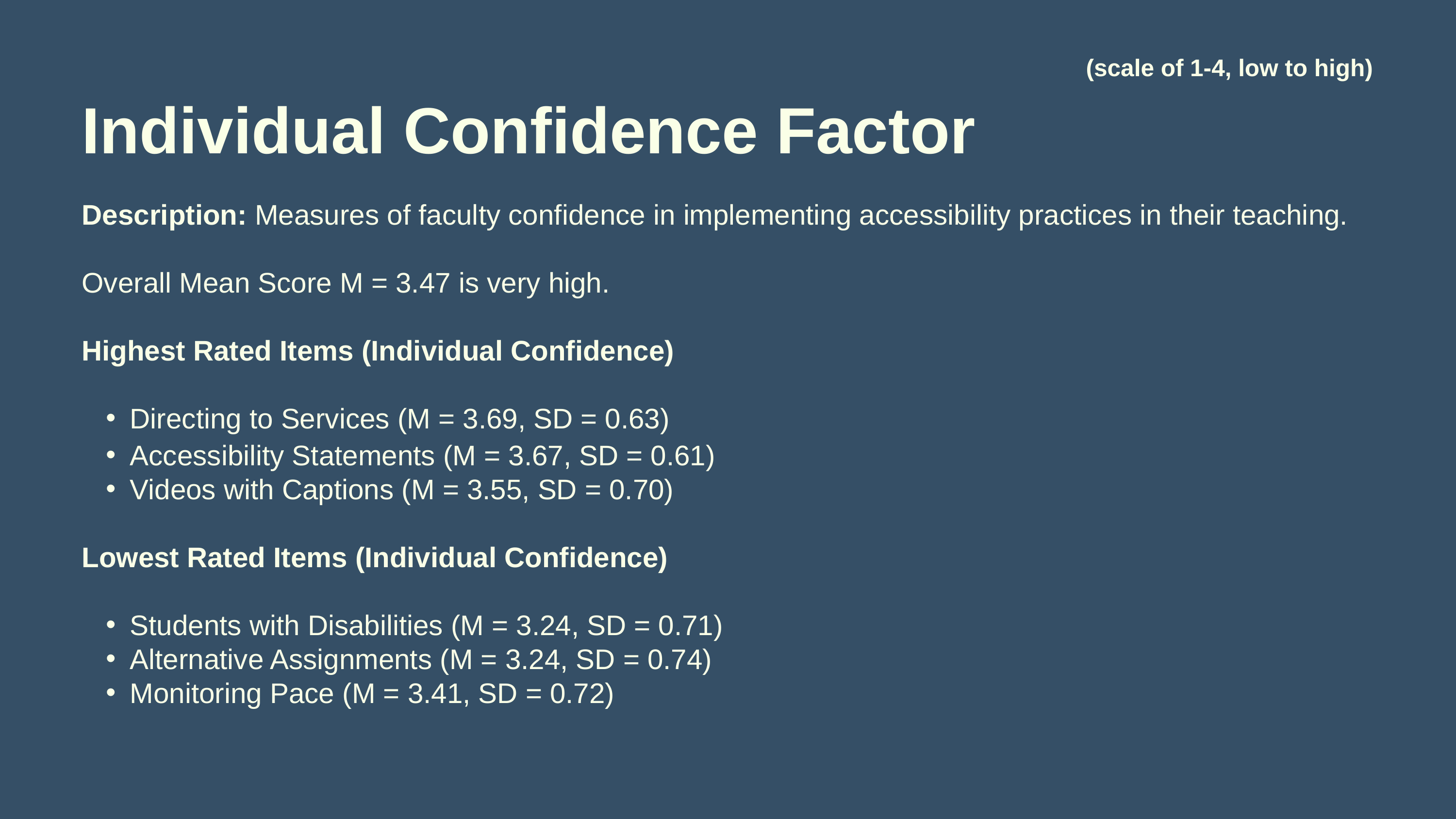

(scale of 1-4, low to high)
Individual Confidence Factor
Description: Measures of faculty confidence in implementing accessibility practices in their teaching.

Overall Mean Score M = 3.47 is very high.

Highest Rated Items (Individual Confidence)

Directing to Services (M = 3.69, SD = 0.63)
Accessibility Statements (M = 3.67, SD = 0.61)
Videos with Captions (M = 3.55, SD = 0.70)

Lowest Rated Items (Individual Confidence)

Students with Disabilities (M = 3.24, SD = 0.71)
Alternative Assignments (M = 3.24, SD = 0.74)
Monitoring Pace (M = 3.41, SD = 0.72)